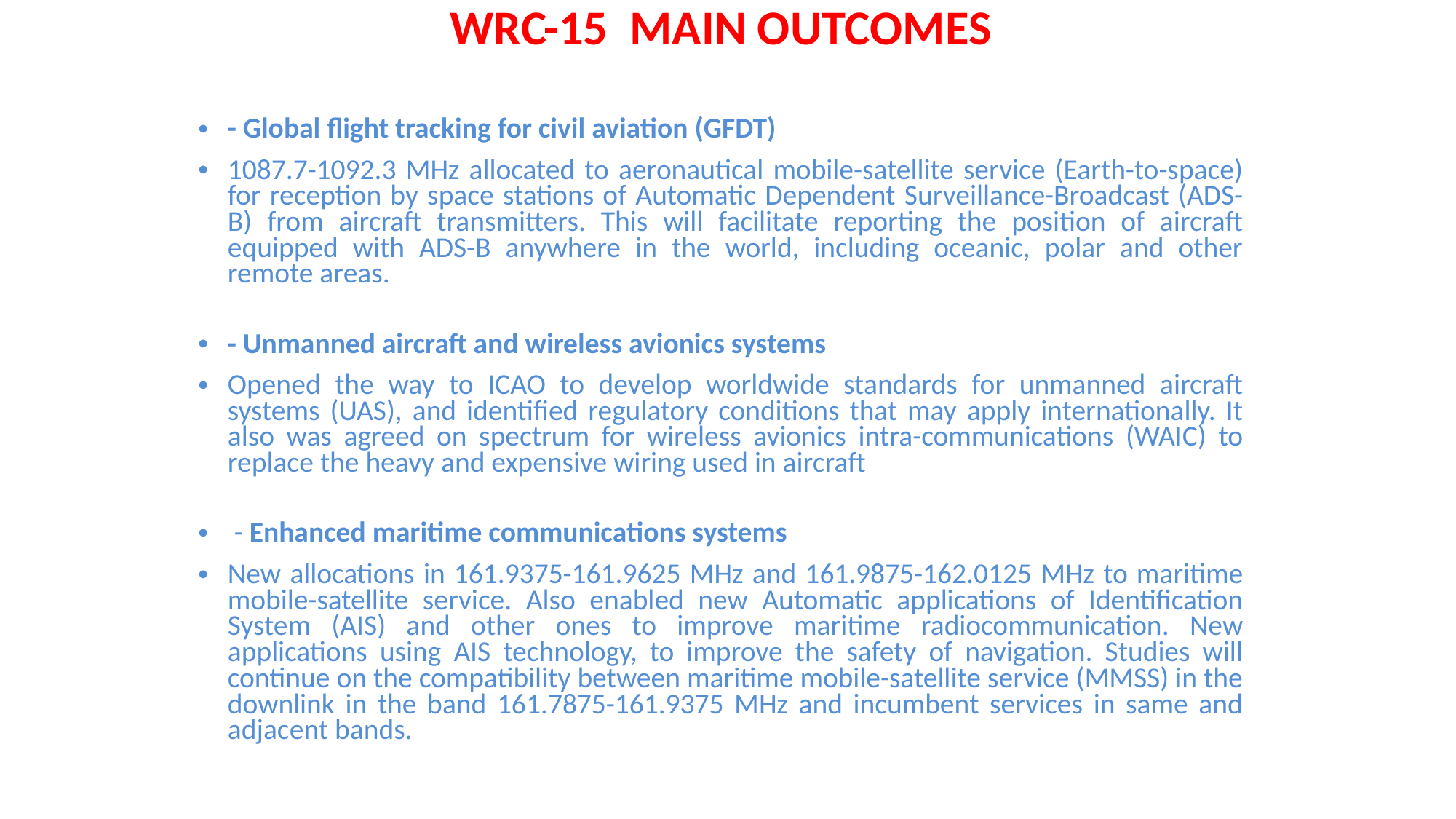

WRC-15  MAIN OUTCOMES
- Global flight tracking for civil aviation (GFDT)
1087.7-1092.3 MHz allocated to aeronautical mobile-satellite service (Earth-to-space) for reception by space stations of Automatic Dependent Surveillance-Broadcast (ADS-B) from aircraft transmitters. This will facilitate reporting the position of aircraft equipped with ADS-B anywhere in the world, including oceanic, polar and other remote areas.

- Unmanned aircraft and wireless avionics systems
Opened the way to ICAO to develop worldwide standards for unmanned aircraft systems (UAS), and identified regulatory conditions that may apply internationally. It also was agreed on spectrum for wireless avionics intra-communications (WAIC) to replace the heavy and expensive wiring used in aircraft

 - Enhanced maritime communications systems
New allocations in 161.9375-161.9625 MHz and 161.9875-162.0125 MHz to maritime mobile-satellite service. Also enabled new Automatic applications of Identification System (AIS) and other ones to improve maritime radiocommunication. New applications using AIS technology, to improve the safety of navigation. Studies will continue on the compatibility between maritime mobile-satellite service (MMSS) in the downlink in the band 161.7875-161.9375 MHz and incumbent services in same and adjacent bands.